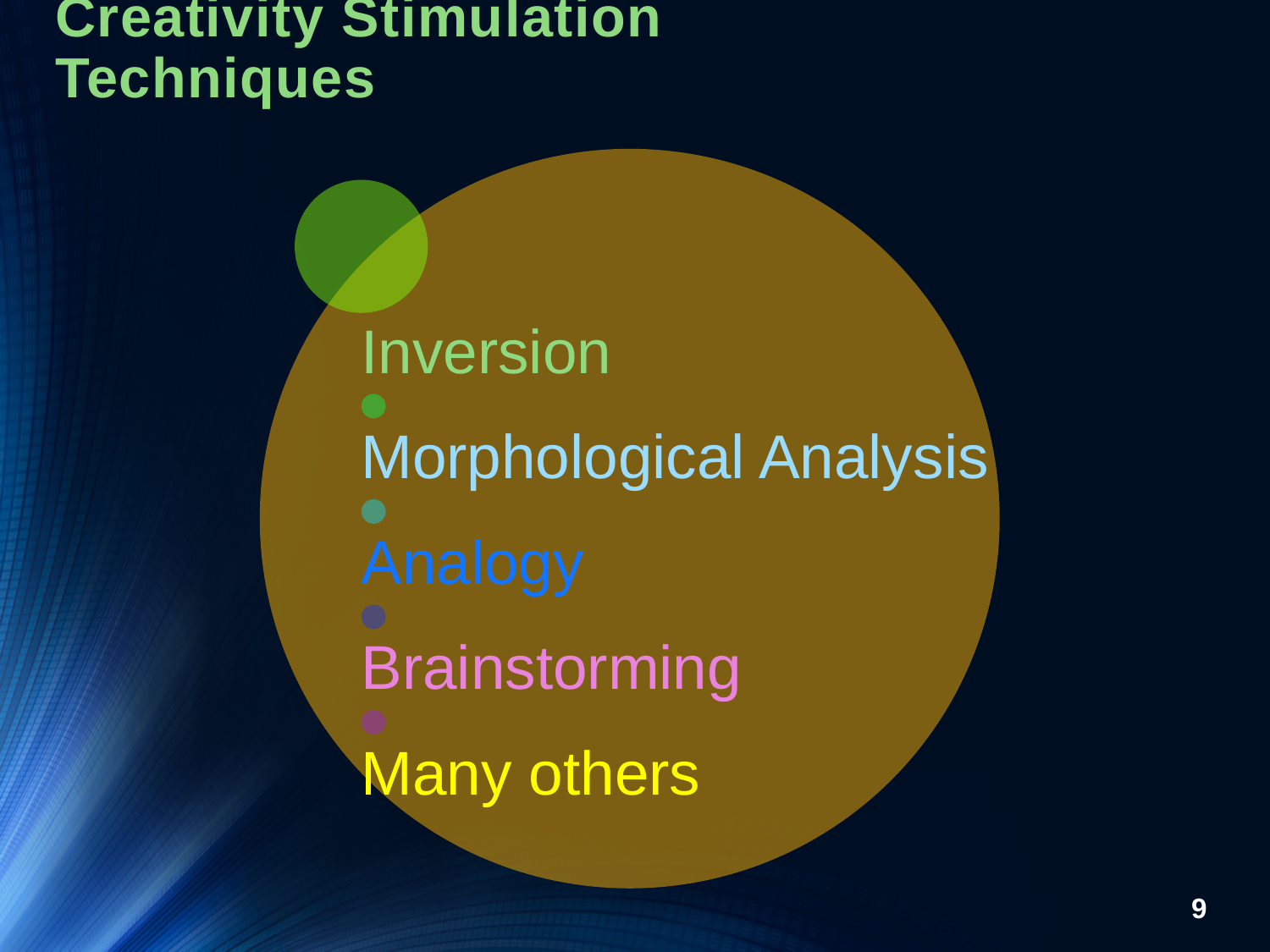

Creativity Stimulation Techniques

Inversion
Morphological Analysis
Analogy
Brainstorming
Many others
9